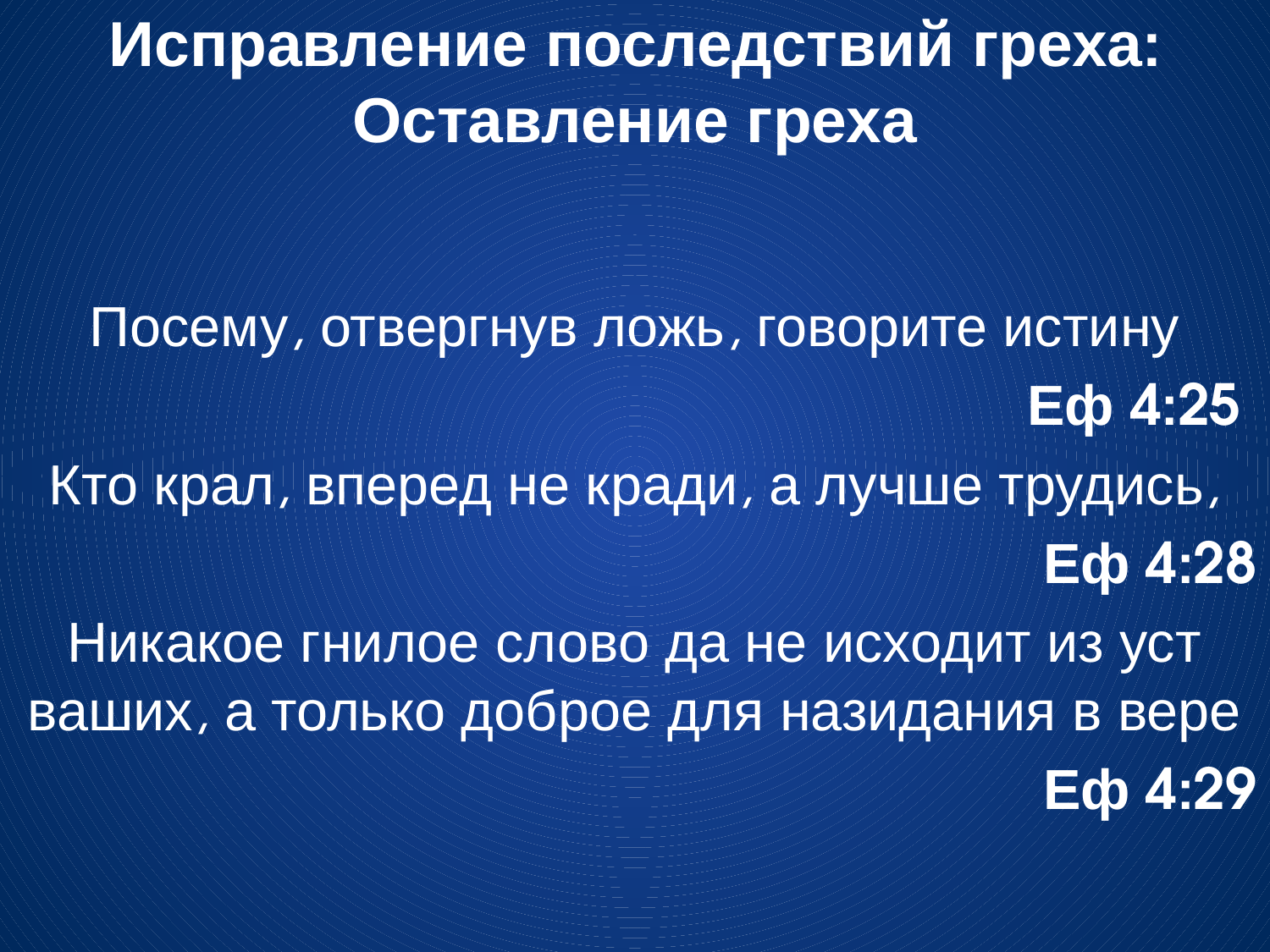

# Исправление последствий греха: Оставление греха
Посему, отвергнув ложь, говорите истину
Еф 4:25
Кто крал, вперед не кради, а лучше трудись,
Еф 4:28
Никакое гнилое слово да не исходит из уст ваших, а только доброе для назидания в вере
Еф 4:29